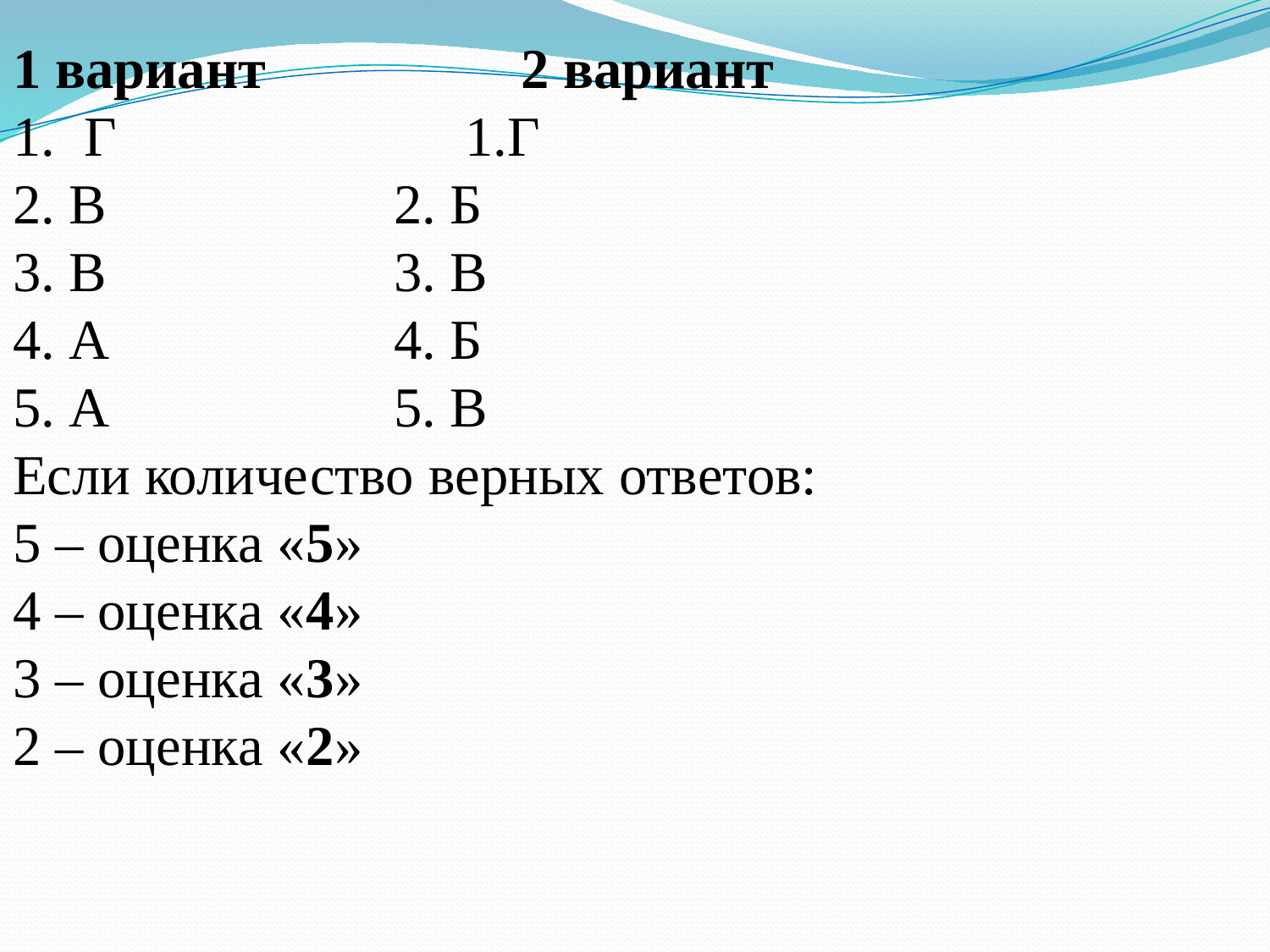

1 вариант		2 вариант
Г			1.Г
2. В			2. Б
3. В			3. В
4. А			4. Б
5. А			5. В
Если количество верных ответов:
5 – оценка «5»
4 – оценка «4»
3 – оценка «3»
2 – оценка «2»